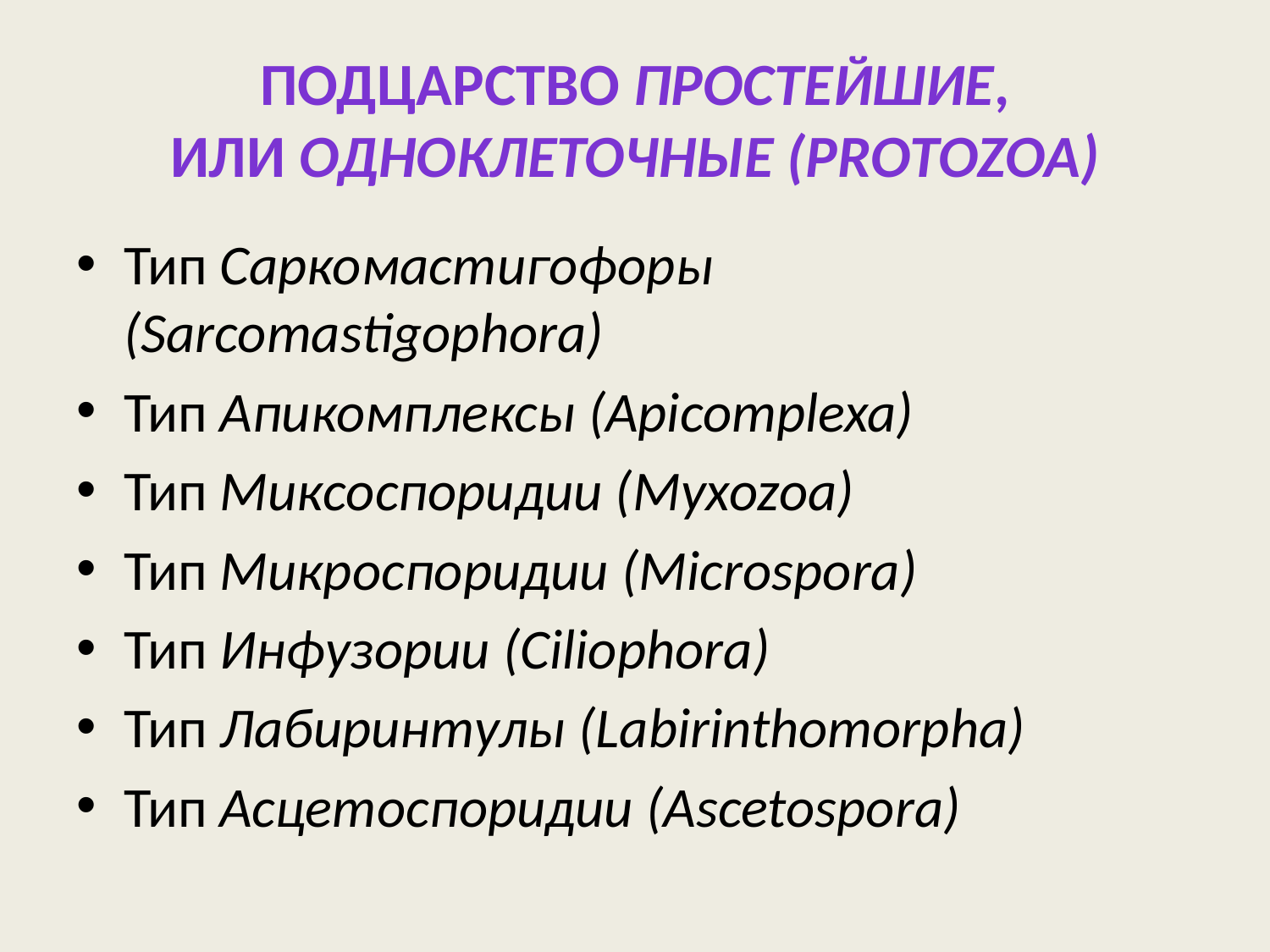

# Подцарство Простейшие, или Одноклеточные (Protozoa)
Тип Саркомастигофоры (Sarcomastigophora)
Тип Апикомплексы (Apicomplexa)
Тип Миксоспоридии (Myxozoa)
Тип Микроспоридии (Microspora)
Тип Инфузории (Ciliophora)
Тип Лабиринтулы (Labirinthomorpha)
Тип Асцетоспоридии (Ascetospora)